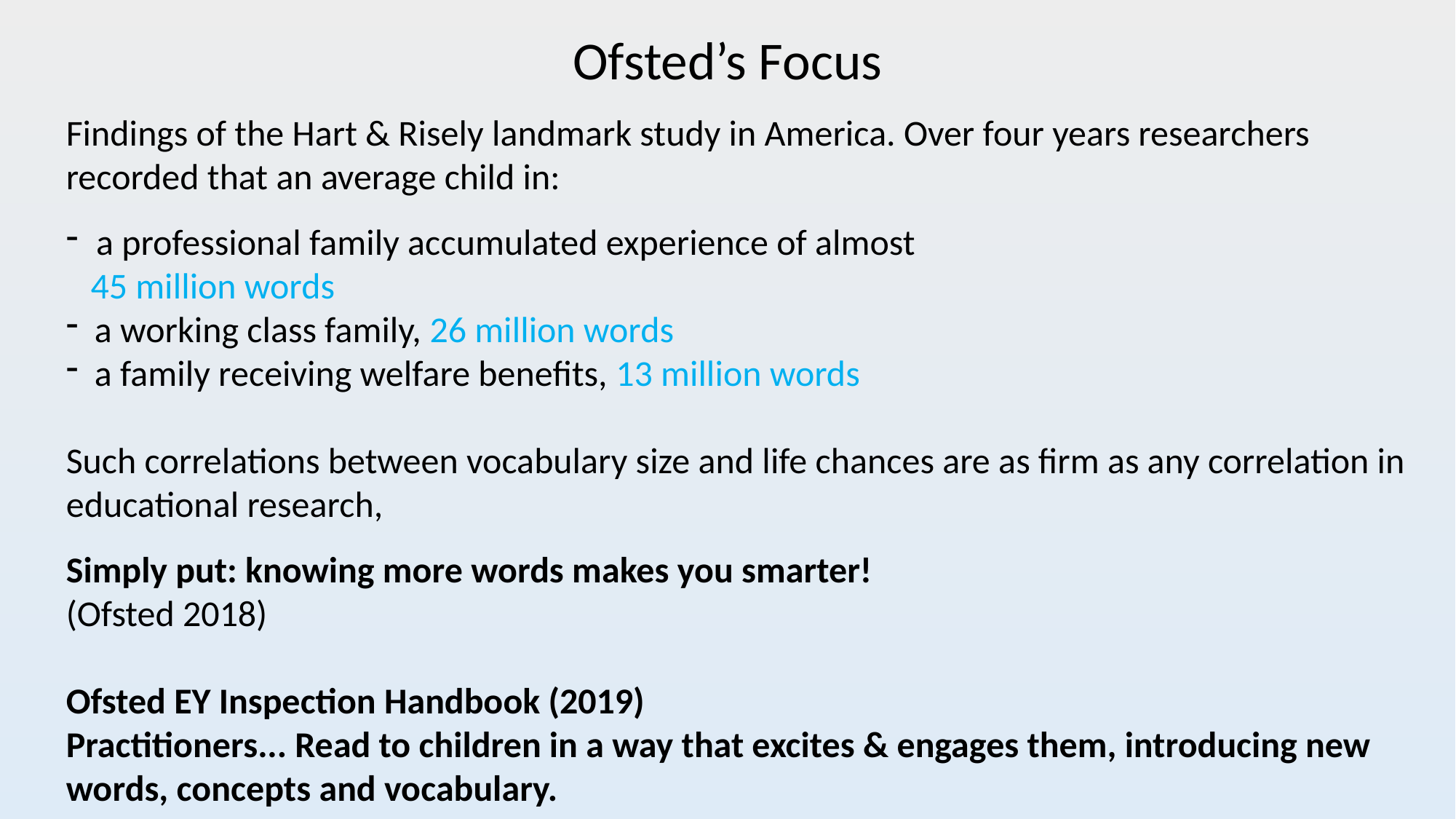

# Ofsted’s Focus
Findings of the Hart & Risely landmark study in America. Over four years researchers recorded that an average child in:

 a professional family accumulated experience of almost
   45 million words
  a working class family, 26 million words
  a family receiving welfare benefits, 13 million words

Such correlations between vocabulary size and life chances are as firm as any correlation in educational research,

Simply put: knowing more words makes you smarter!
(Ofsted 2018)

Ofsted EY Inspection Handbook (2019)
Practitioners... Read to children in a way that excites & engages them, introducing new words, concepts and vocabulary.